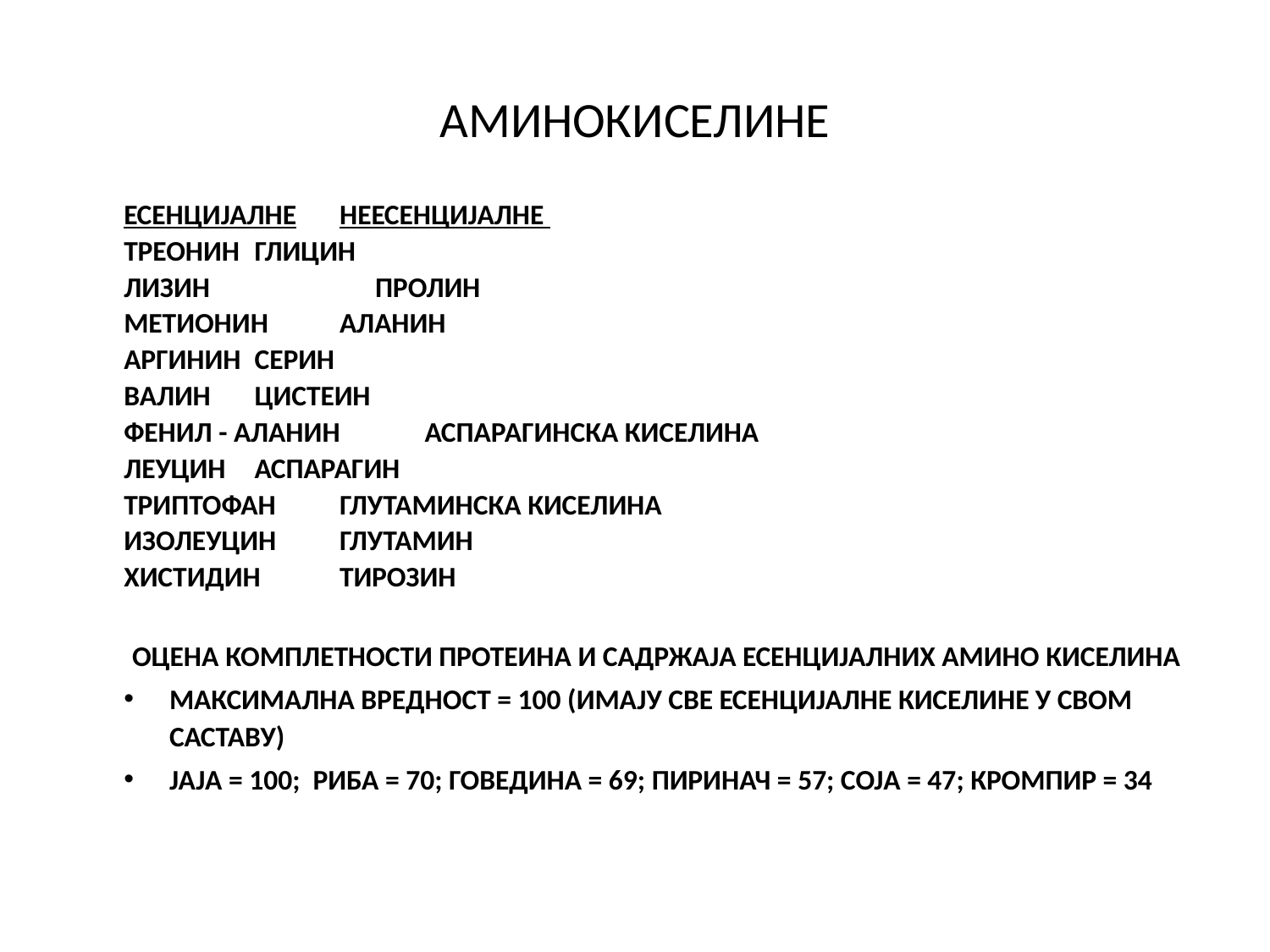

# АМИНОКИСЕЛИНЕ
ЕСЕНЦИЈАЛНЕ		НЕЕСЕНЦИЈАЛНЕ
ТРЕОНИН			ГЛИЦИН
ЛИЗИН		                   ПРОЛИН
МЕТИОНИН		АЛАНИН
АРГИНИН			СЕРИН
ВАЛИН			ЦИСТЕИН
ФЕНИЛ - АЛАНИН		АСПАРАГИНСКА КИСЕЛИНА
ЛЕУЦИН			АСПАРАГИН
ТРИПТОФАН		ГЛУТАМИНСКА КИСЕЛИНА
ИЗОЛЕУЦИН		ГЛУТАМИН
ХИСТИДИН		ТИРОЗИН

ОЦЕНА КОМПЛЕТНОСТИ ПРОТЕИНА И САДРЖАЈА ЕСЕНЦИЈАЛНИХ АМИНО КИСЕЛИНА
МАКСИМАЛНА ВРЕДНОСТ = 100 (ИМАЈУ СВЕ ЕСЕНЦИЈАЛНЕ КИСЕЛИНЕ У СВОМ САСТАВУ)
ЈАЈА = 100;  РИБА = 70; ГОВЕДИНА = 69; ПИРИНАЧ = 57; СОЈА = 47; КРОМПИР = 34